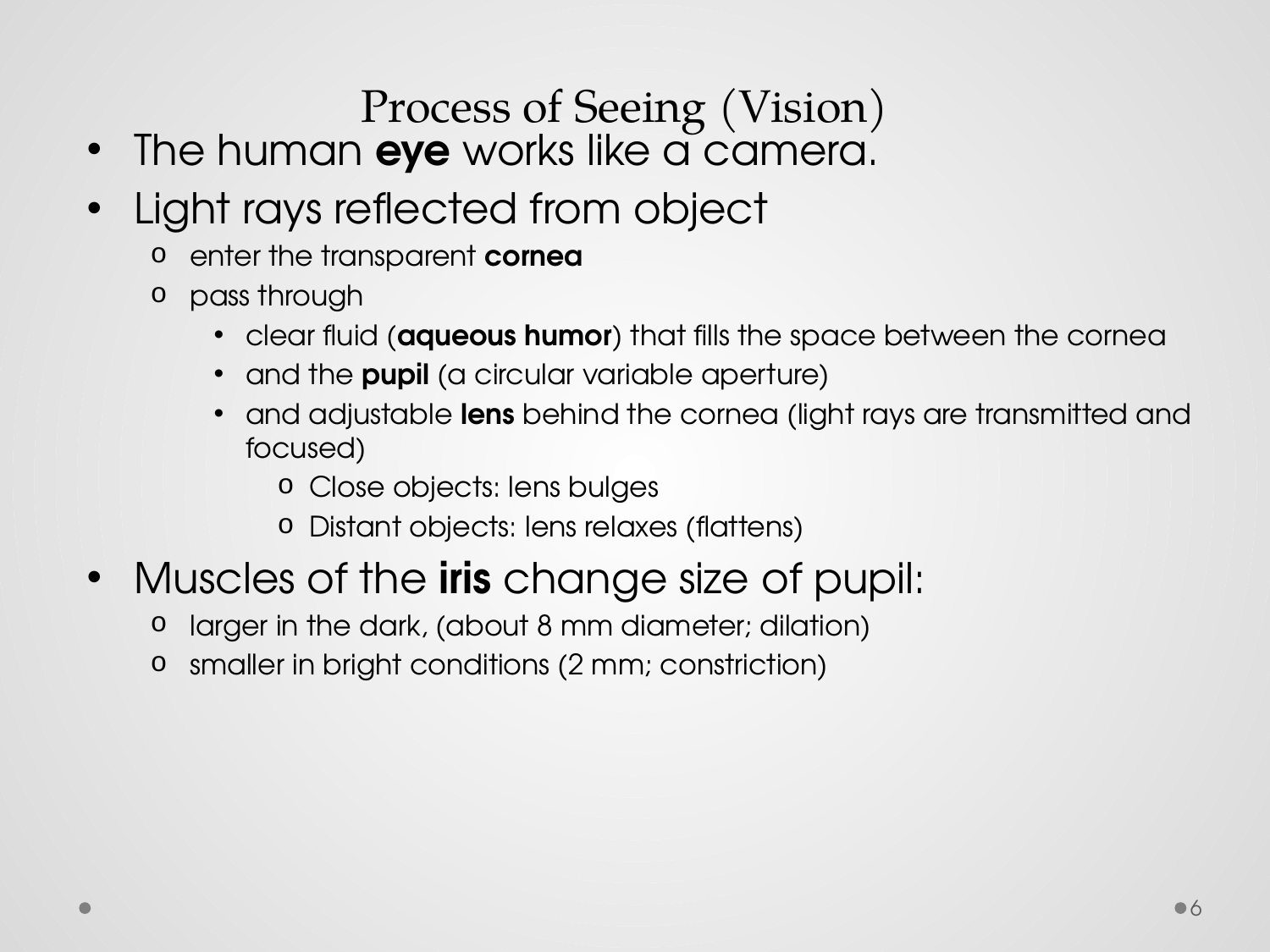

# Process of Seeing (Vision)

The human eye works like a camera.
Light rays reflected from object
enter the transparent cornea
pass through
clear fluid (aqueous humor) that fills the space between the cornea
and the pupil (a circular variable aperture)
and adjustable lens behind the cornea (light rays are transmitted and focused)
Close objects: lens bulges
Distant objects: lens relaxes (flattens)
Muscles of the iris change size of pupil:
larger in the dark, (about 8 mm diameter; dilation)
smaller in bright conditions (2 mm; constriction)
6